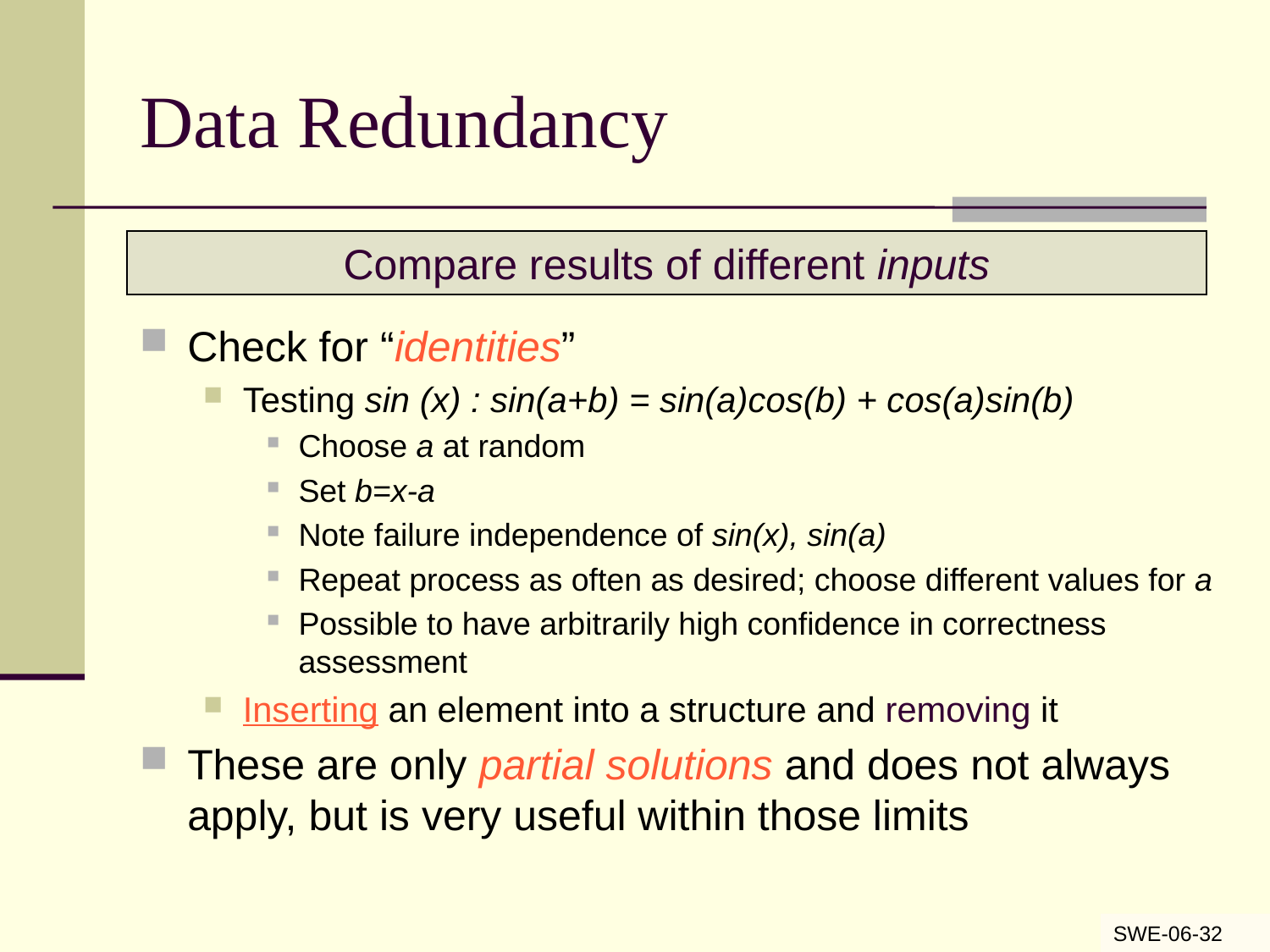

# Data Redundancy

Check for “identities”
Testing sin (x) : sin(a+b) = sin(a)cos(b) + cos(a)sin(b)
Choose a at random
Set b=x-a
Note failure independence of sin(x), sin(a)
Repeat process as often as desired; choose different values for a
Possible to have arbitrarily high confidence in correctness assessment
Inserting an element into a structure and removing it
These are only partial solutions and does not always apply, but is very useful within those limits
Compare results of different inputs